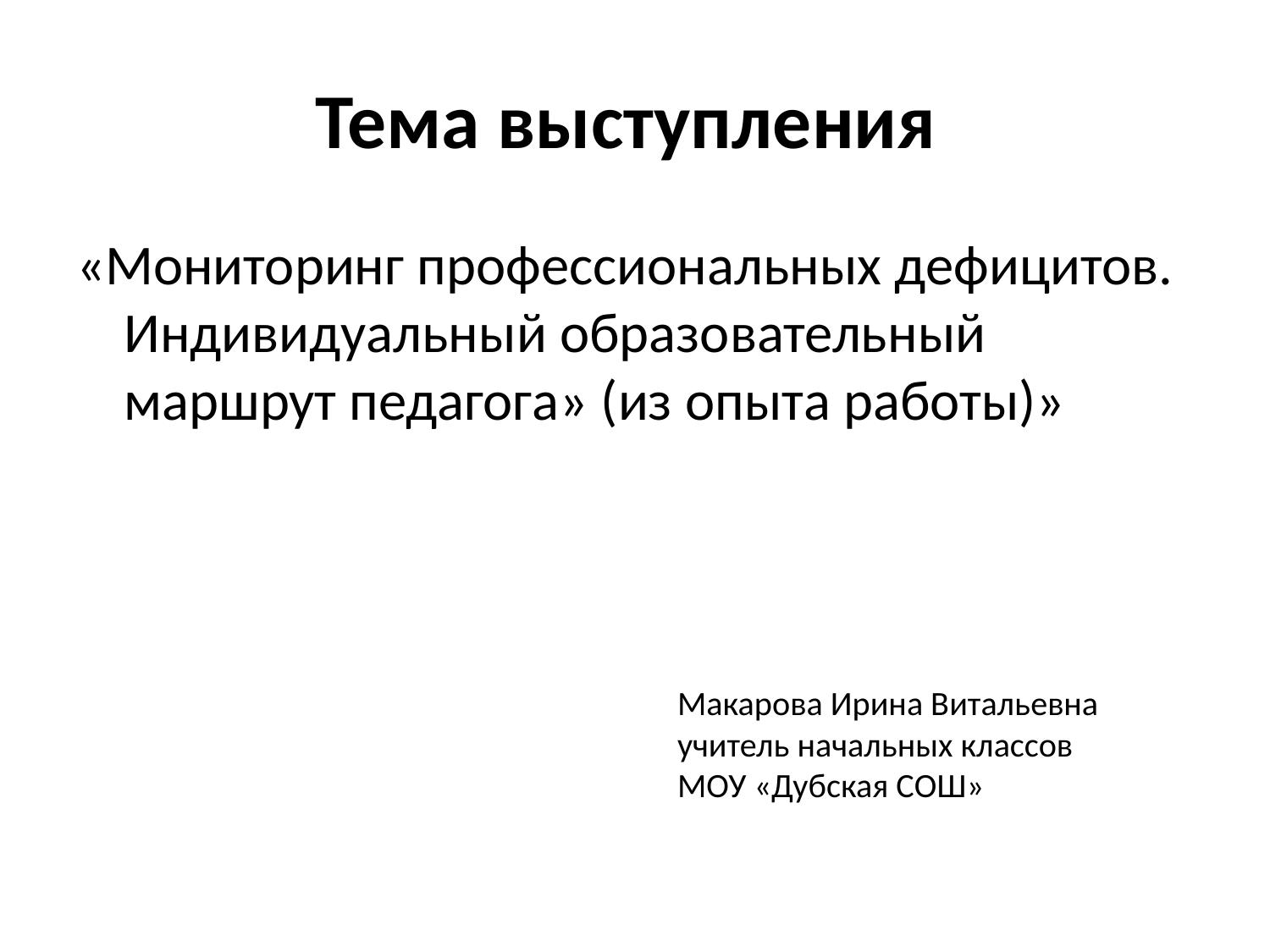

# Тема выступления
«Мониторинг профессиональных дефицитов. Индивидуальный образовательный маршрут педагога» (из опыта работы)»

Макарова Ирина Витальевна
учитель начальных классов
МОУ «Дубская СОШ»